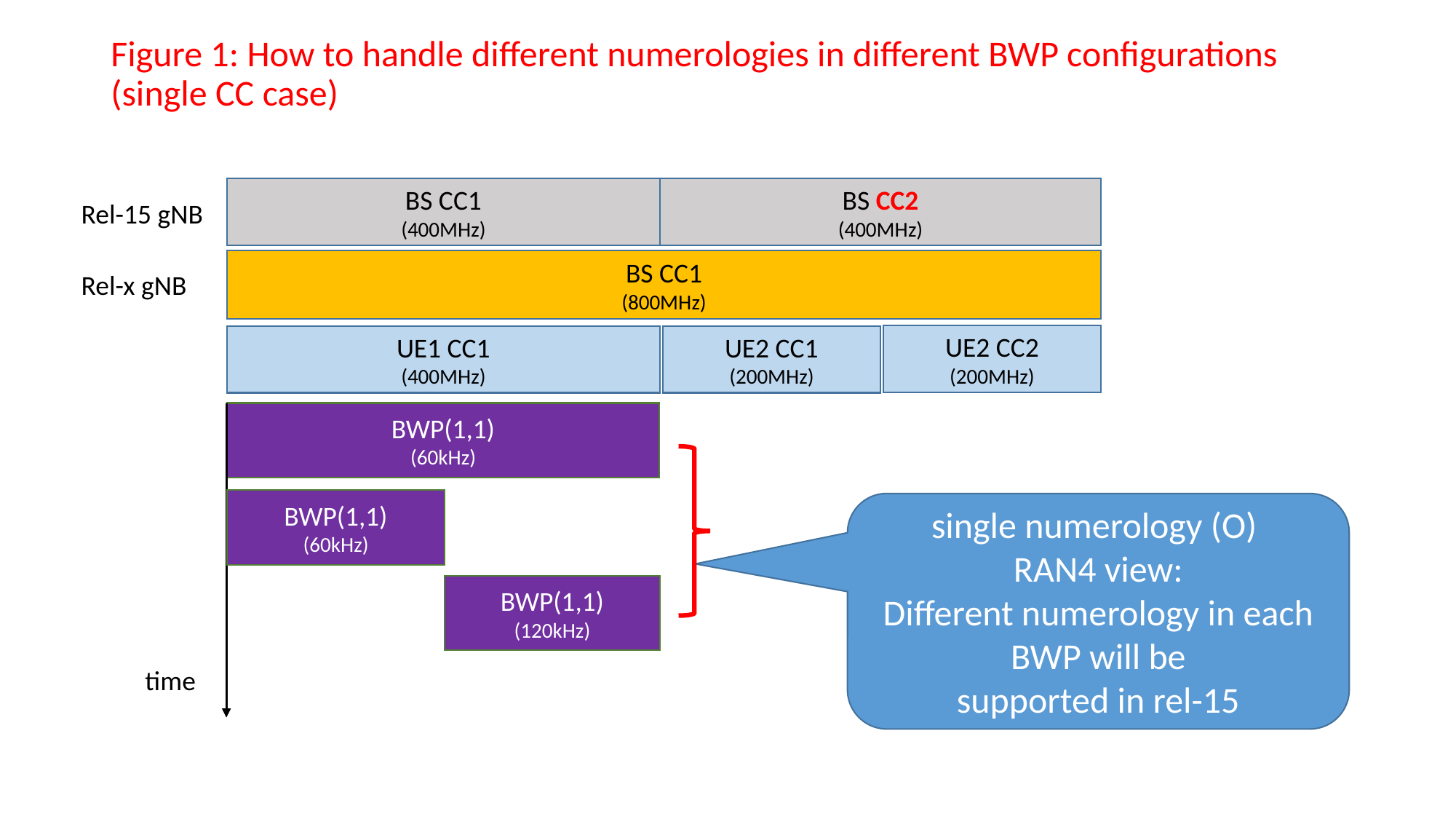

# Figure 1: How to handle different numerologies in different BWP configurations (single CC case)
BS CC1
(400MHz)
BS CC2
(400MHz)
Rel-15 gNB
BS CC1
(800MHz)
Rel-x gNB
UE2 CC2
(200MHz)
UE1 CC1
(400MHz)
UE2 CC1
(200MHz)
BWP(1,1)
(60kHz)

BWP(1,1)
(60kHz)
single numerology (O)
RAN4 view:
Different numerology in each BWP will be
supported in rel-15
BWP(1,1)
(120kHz)
time